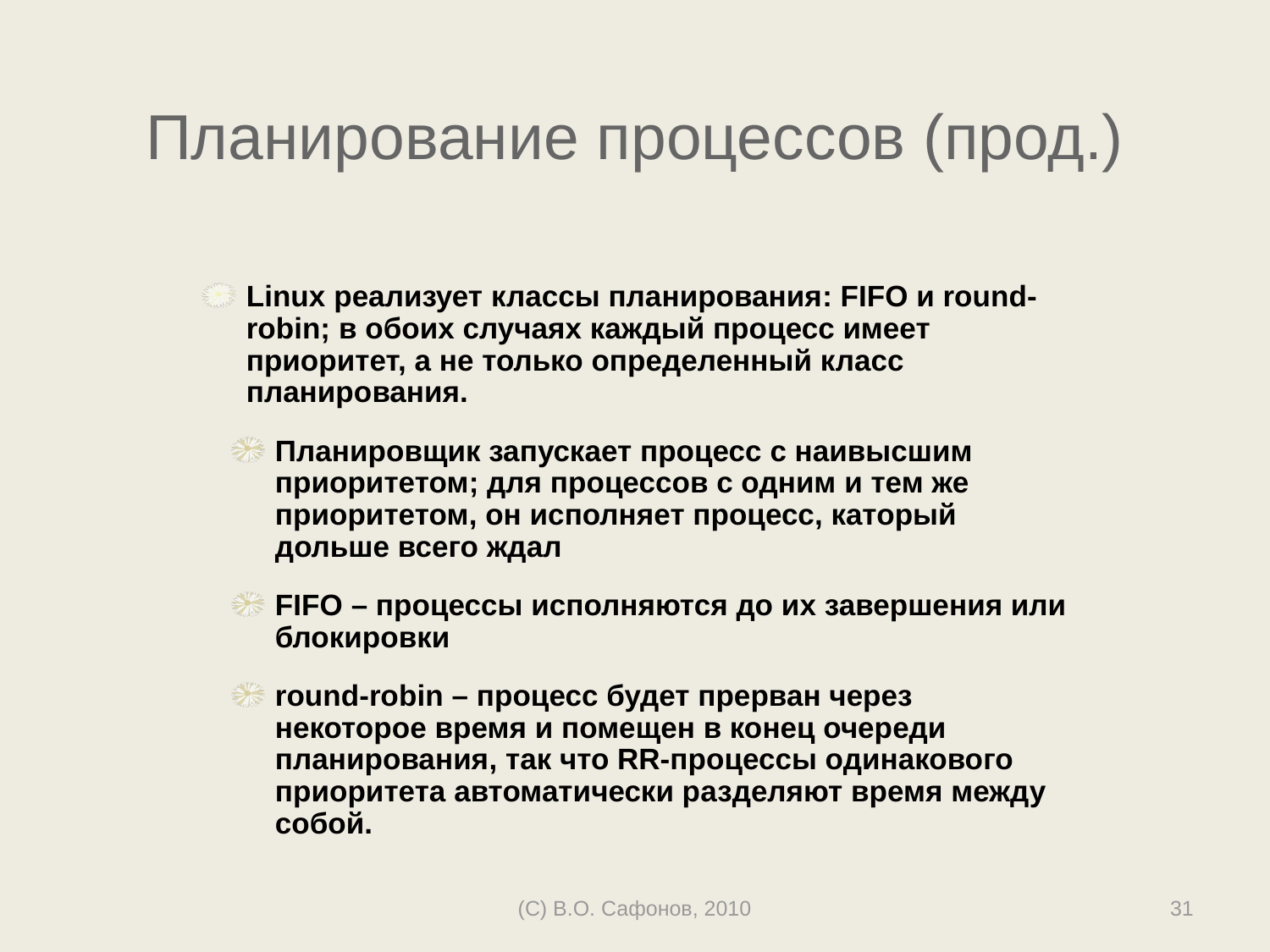

# Планирование процессов (прод.)
Linux реализует классы планирования: FIFO и round-robin; в обоих случаях каждый процесс имеет приоритет, а не только определенный класс планирования.
Планировщик запускает процесс с наивысшим приоритетом; для процессов с одним и тем же приоритетом, он исполняет процесс, каторый дольше всего ждал
FIFO – процессы исполняются до их завершения или блокировки
round-robin – процесс будет прерван через некоторое время и помещен в конец очереди планирования, так что RR-процессы одинакового приоритета автоматически разделяют время между собой.
(C) В.О. Сафонов, 2010
31